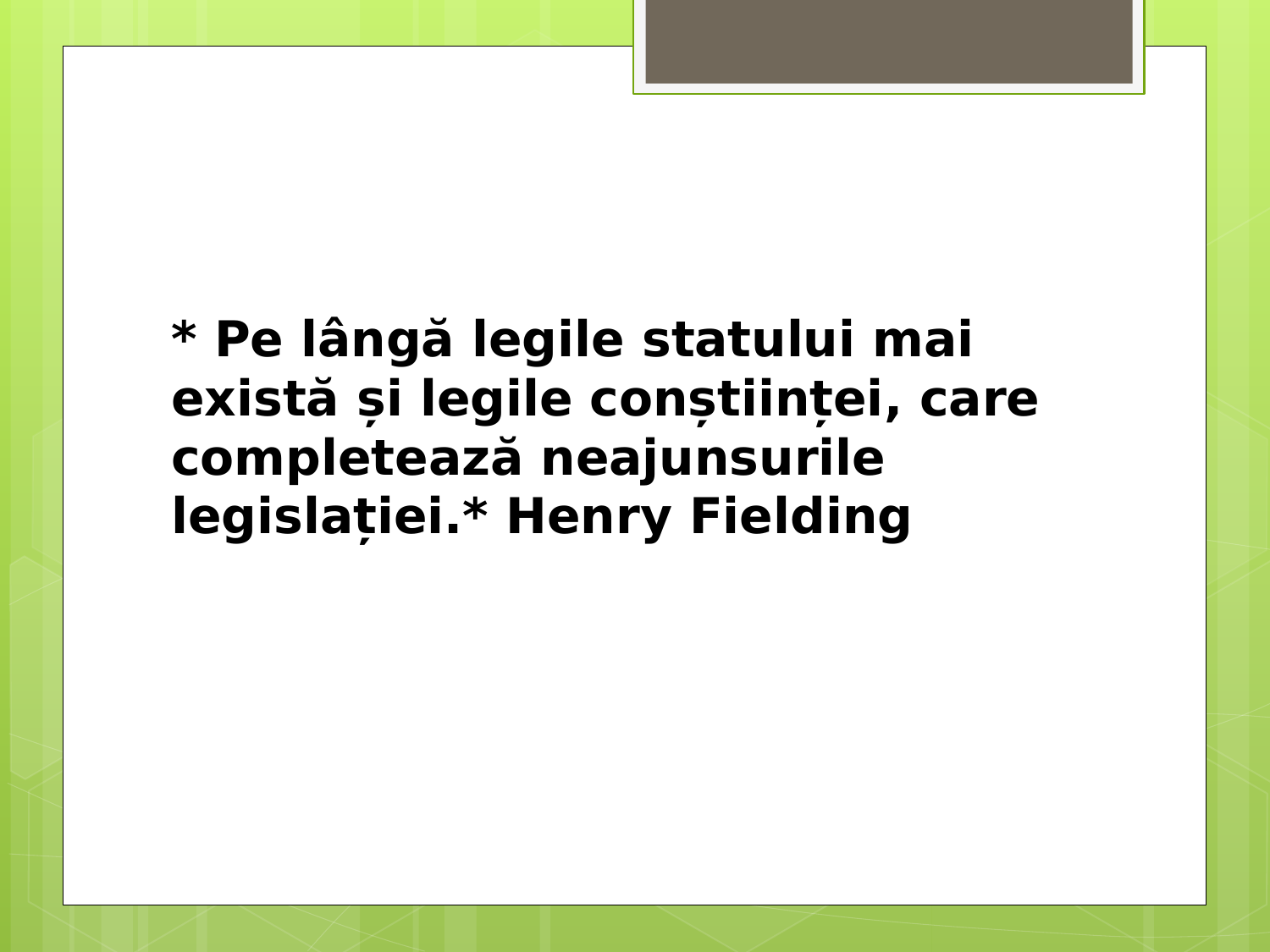

# * Pe lângă legile statului mai există și legile conștiinței, care completează neajunsurile legislației.* Henry Fielding